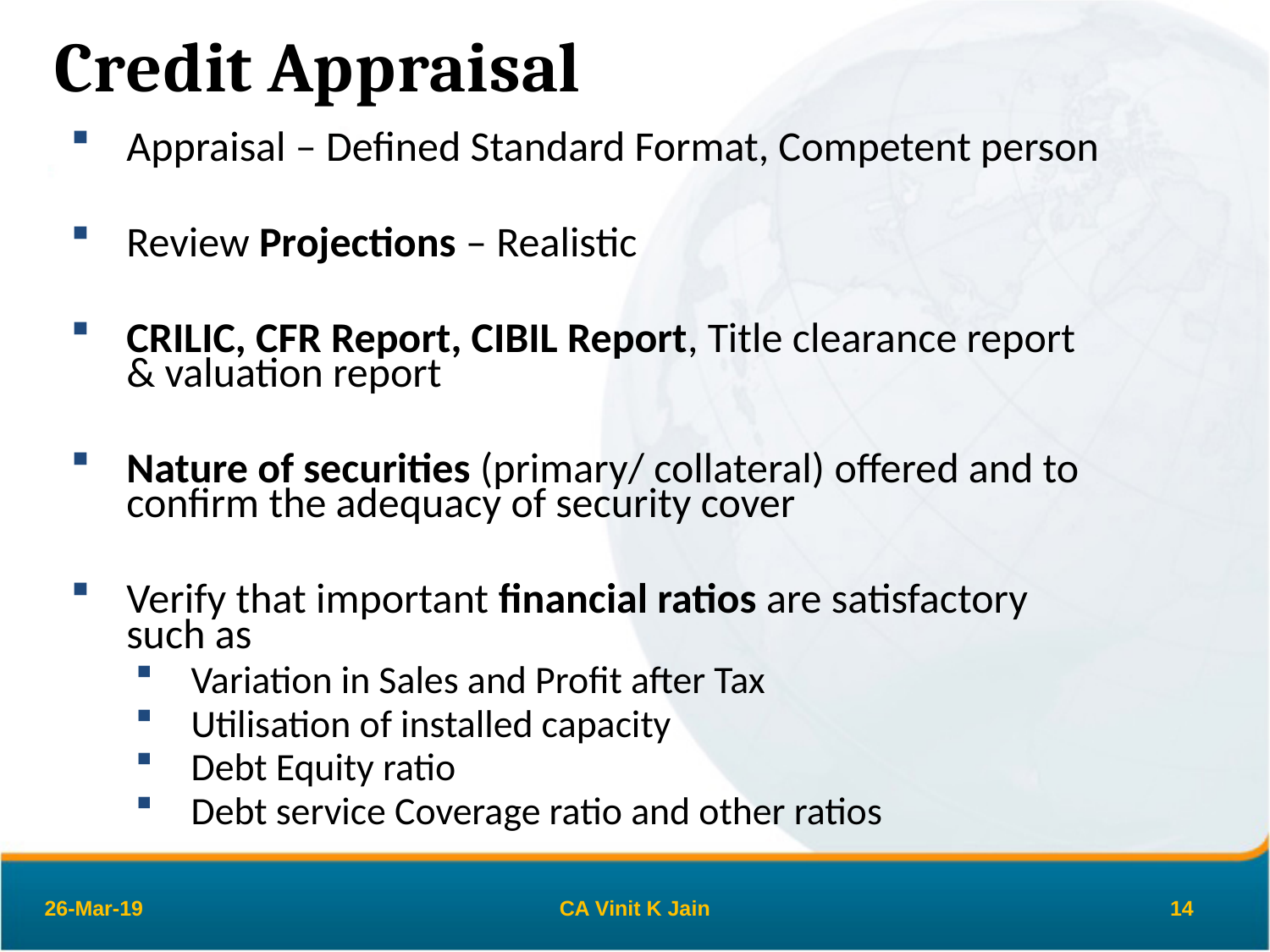

# Credit Appraisal
Appraisal – Defined Standard Format, Competent person

Review Projections – Realistic

CRILIC, CFR Report, CIBIL Report, Title clearance report & valuation report

Nature of securities (primary/ collateral) offered and to confirm the adequacy of security cover

Verify that important financial ratios are satisfactory such as
Variation in Sales and Profit after Tax
Utilisation of installed capacity
Debt Equity ratio
Debt service Coverage ratio and other ratios

26-Mar-19
CA Vinit K Jain
14